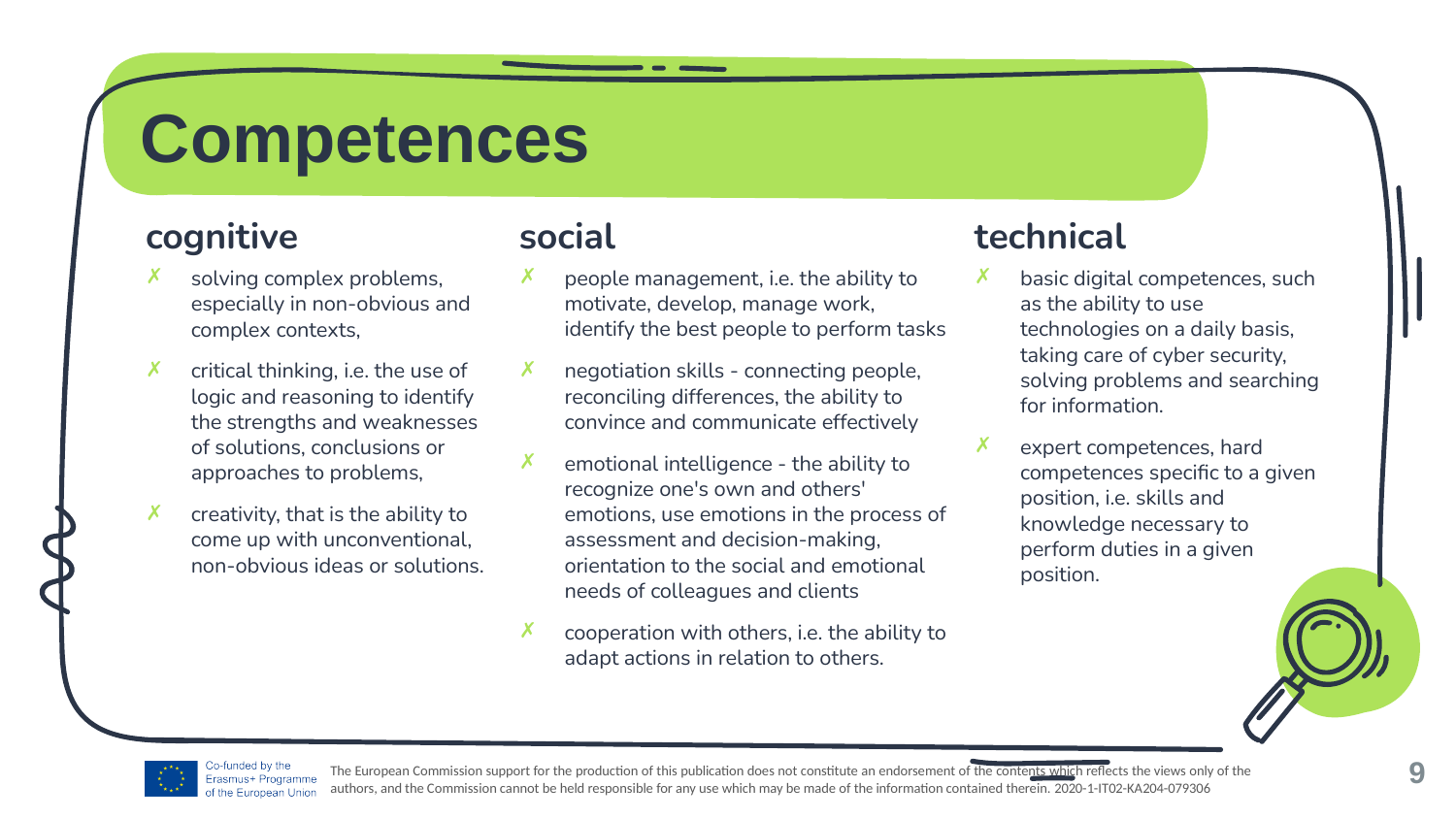

# Competences
cognitive
solving complex problems, especially in non-obvious and complex contexts,
critical thinking, i.e. the use of logic and reasoning to identify the strengths and weaknesses of solutions, conclusions or approaches to problems,
creativity, that is the ability to come up with unconventional, non-obvious ideas or solutions.
social
people management, i.e. the ability to motivate, develop, manage work, identify the best people to perform tasks
negotiation skills - connecting people, reconciling differences, the ability to convince and communicate effectively
emotional intelligence - the ability to recognize one's own and others' emotions, use emotions in the process of assessment and decision-making, orientation to the social and emotional needs of colleagues and clients
cooperation with others, i.e. the ability to adapt actions in relation to others.
technical
basic digital competences, such as the ability to use technologies on a daily basis, taking care of cyber security, solving problems and searching for information.
expert competences, hard competences specific to a given position, i.e. skills and knowledge necessary to perform duties in a given position.

9